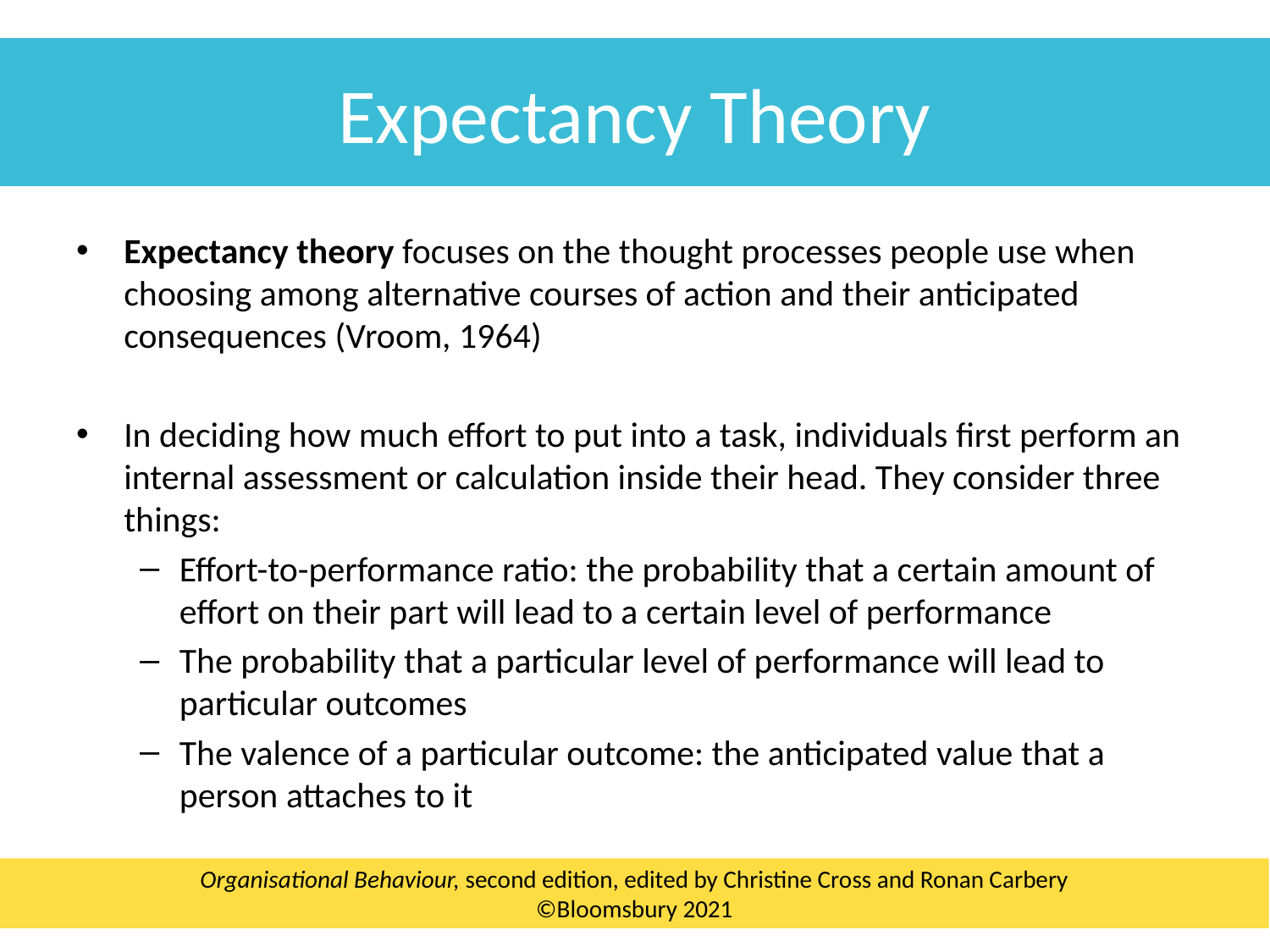

Expectancy Theory
Expectancy theory focuses on the thought processes people use when choosing among alternative courses of action and their anticipated consequences (Vroom, 1964)

In deciding how much effort to put into a task, individuals first perform an internal assessment or calculation inside their head. They consider three things:
Effort-to-performance ratio: the probability that a certain amount of effort on their part will lead to a certain level of performance
The probability that a particular level of performance will lead to particular outcomes
The valence of a particular outcome: the anticipated value that a person attaches to it